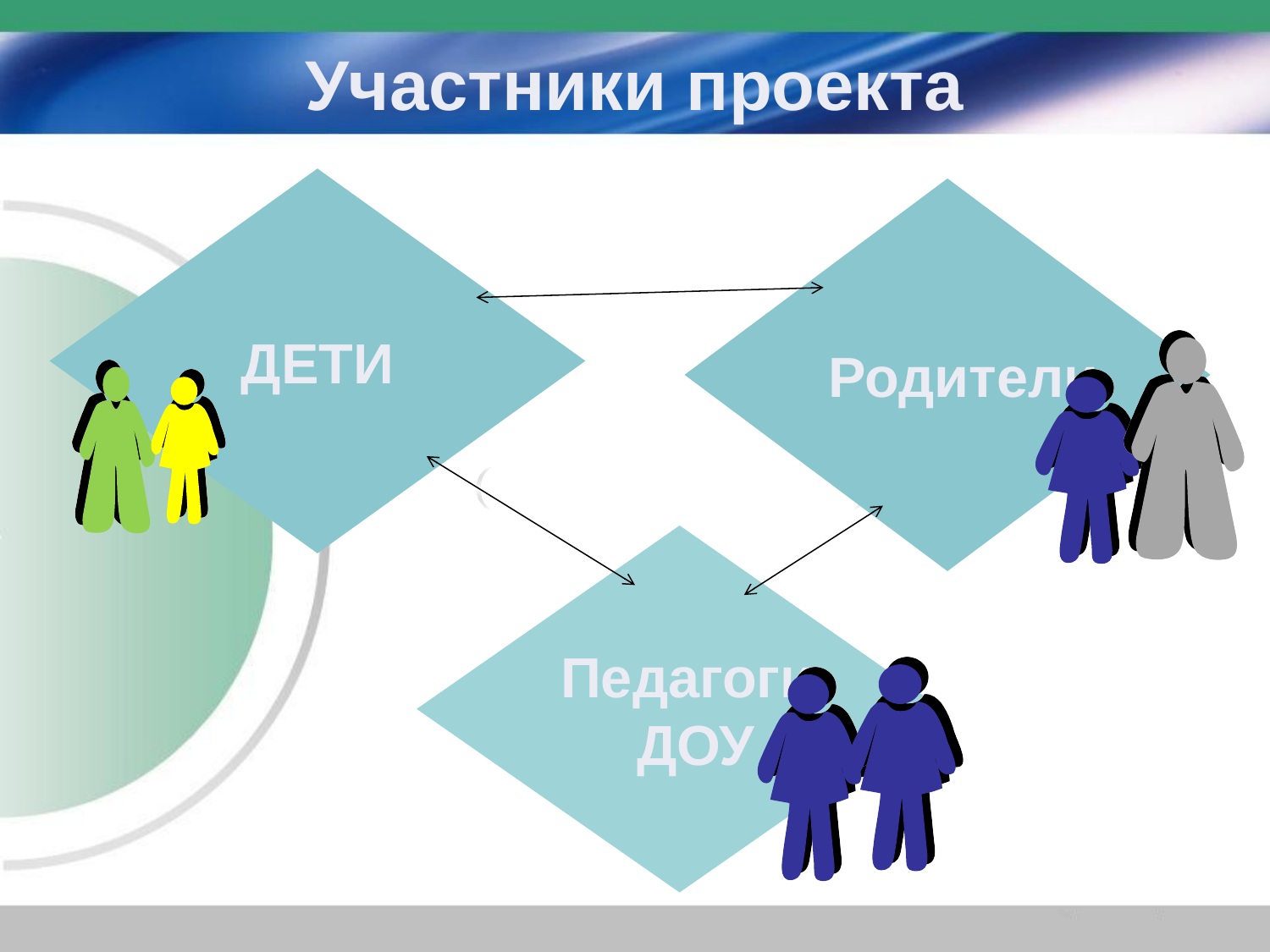

# Участники проекта
ДЕТИ
Родители

1
1

Педагоги
ДОУ